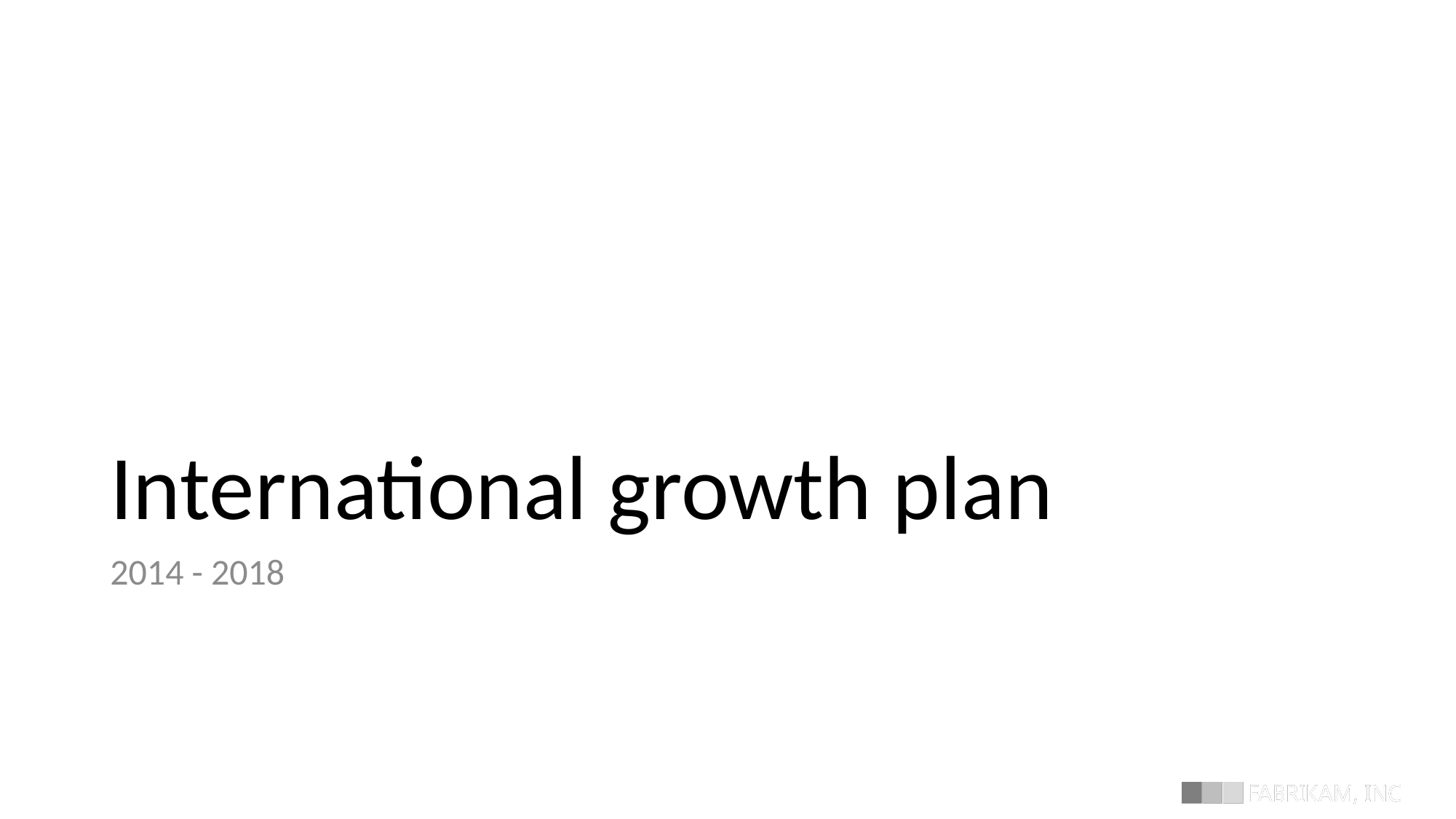

# International growth plan
2014 - 2018